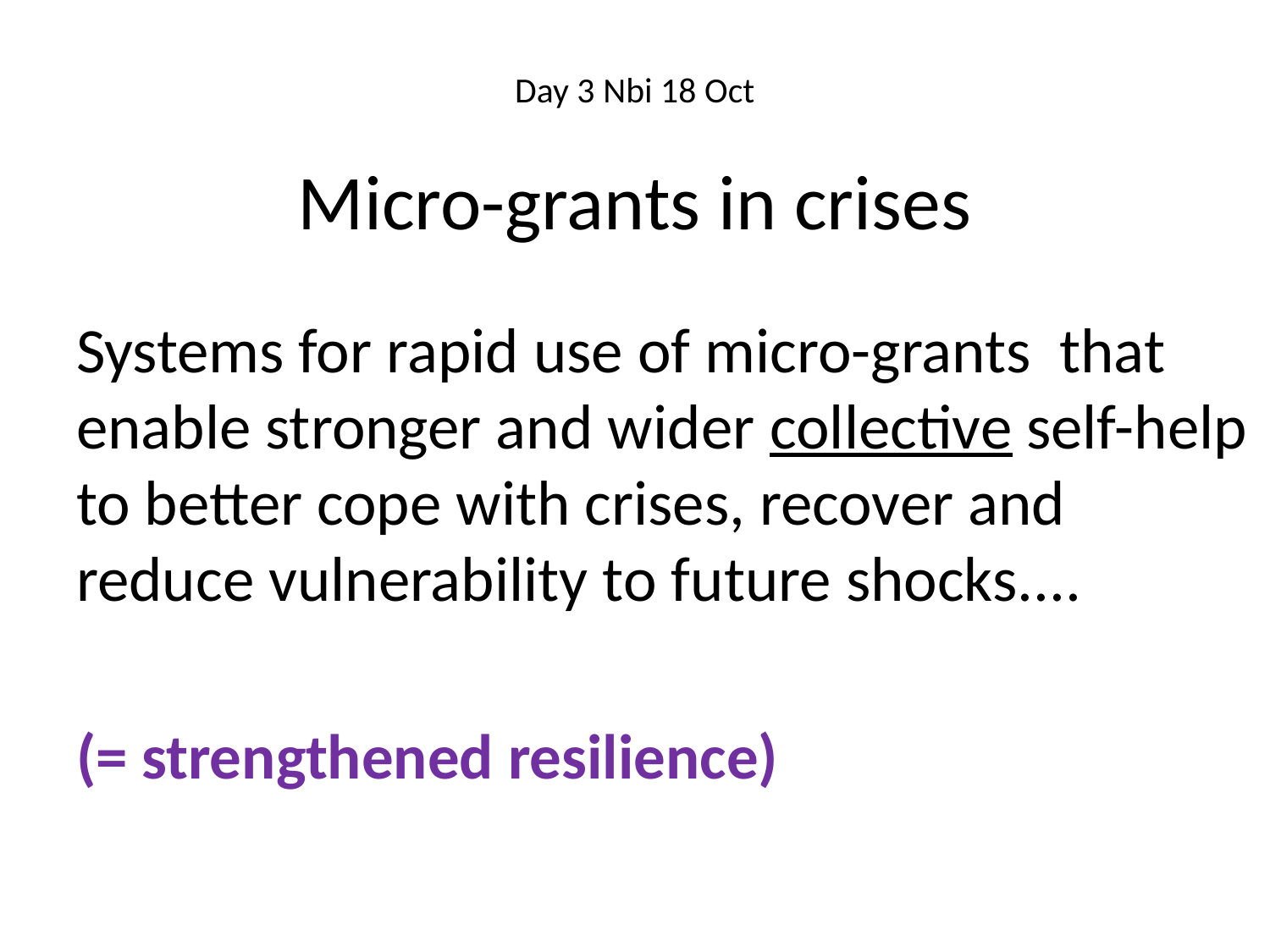

# Day 3 Nbi 18 Oct Micro-grants in crises

Systems for rapid use of micro-grants  that enable stronger and wider collective self-help to better cope with crises, recover and reduce vulnerability to future shocks....

(= strengthened resilience)